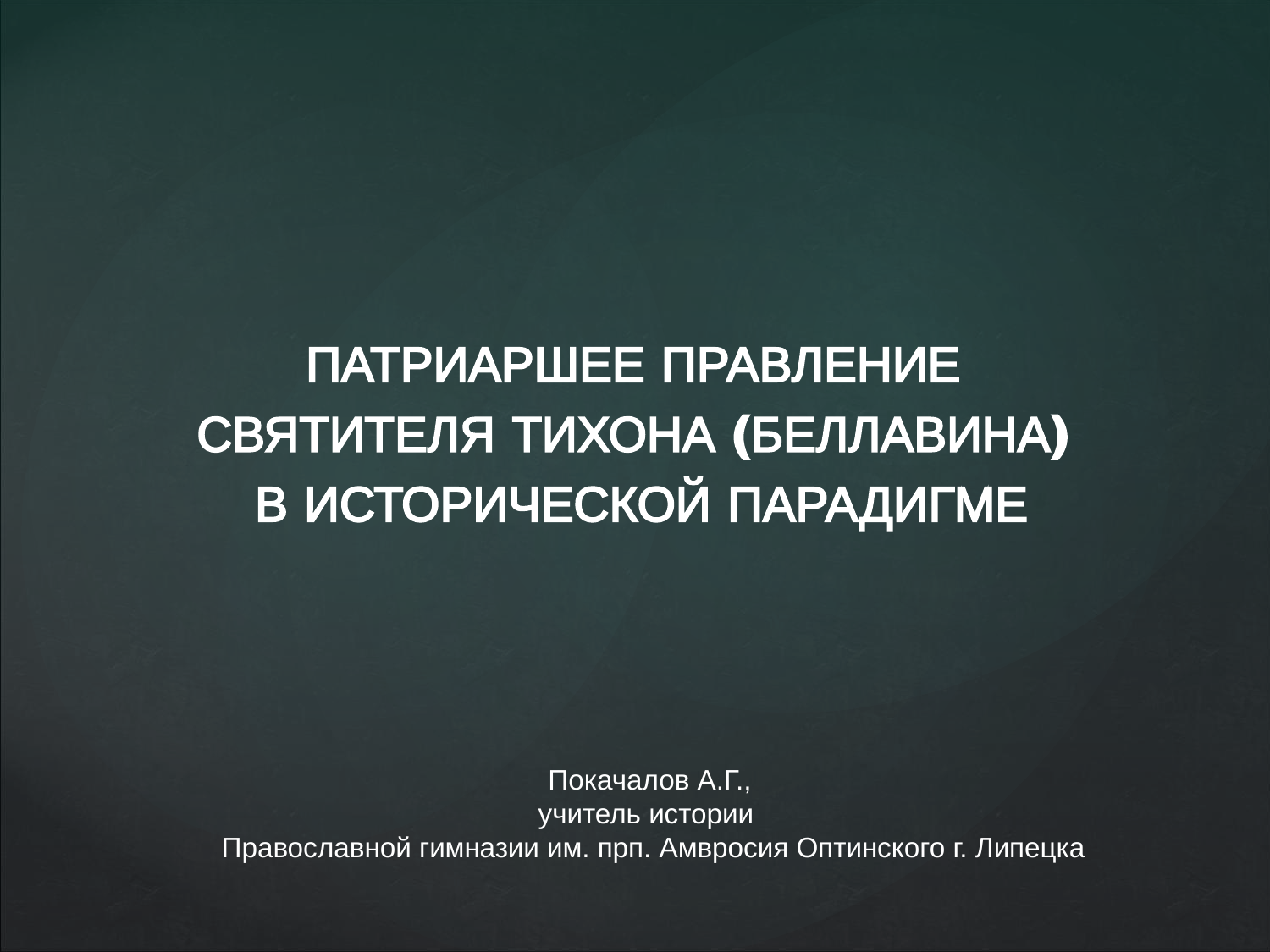

ПАТРИАРШЕЕ ПРАВЛЕНИЕ
СВЯТИТЕЛЯ ТИХОНА (БЕЛЛАВИНА)
В ИСТОРИЧЕСКОЙ ПАРАДИГМЕ

Покачалов А.Г.,
учитель истории
 Православной гимназии им. прп. Амвросия Оптинского г. Липецка